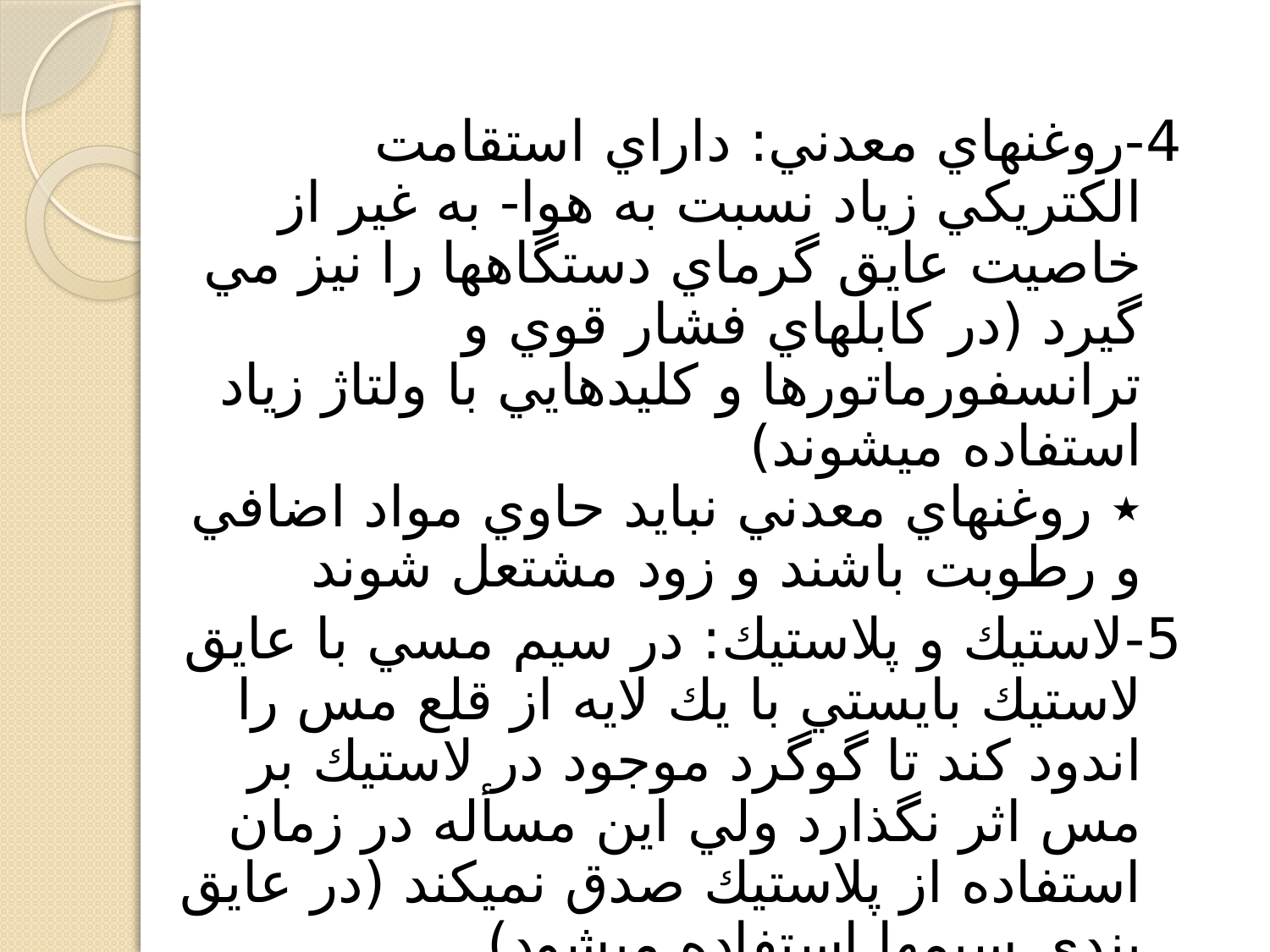

4-روغنهاي معدني: داراي استقامت الكتريكي زياد نسبت به هوا- به غير از خاصيت عايق گرماي دستگاهها را نيز مي گيرد (در كابلهاي فشار قوي و ترانسفورماتورها و كليدهايي با ولتاژ زياد استفاده ميشوند)
٭ روغنهاي معدني نبايد حاوي مواد اضافي و رطوبت باشند و زود مشتعل شوند
5-لاستيك و پلاستيك: در سيم مسي با عايق لاستيك بايستي با يك لايه از قلع مس را اندود كند تا گوگرد موجود در لاستيك بر مس اثر نگذارد ولي اين مسأله در زمان استفاده از پلاستيك صدق نميكند (در عايق بندي سيمها استفاده ميشود)